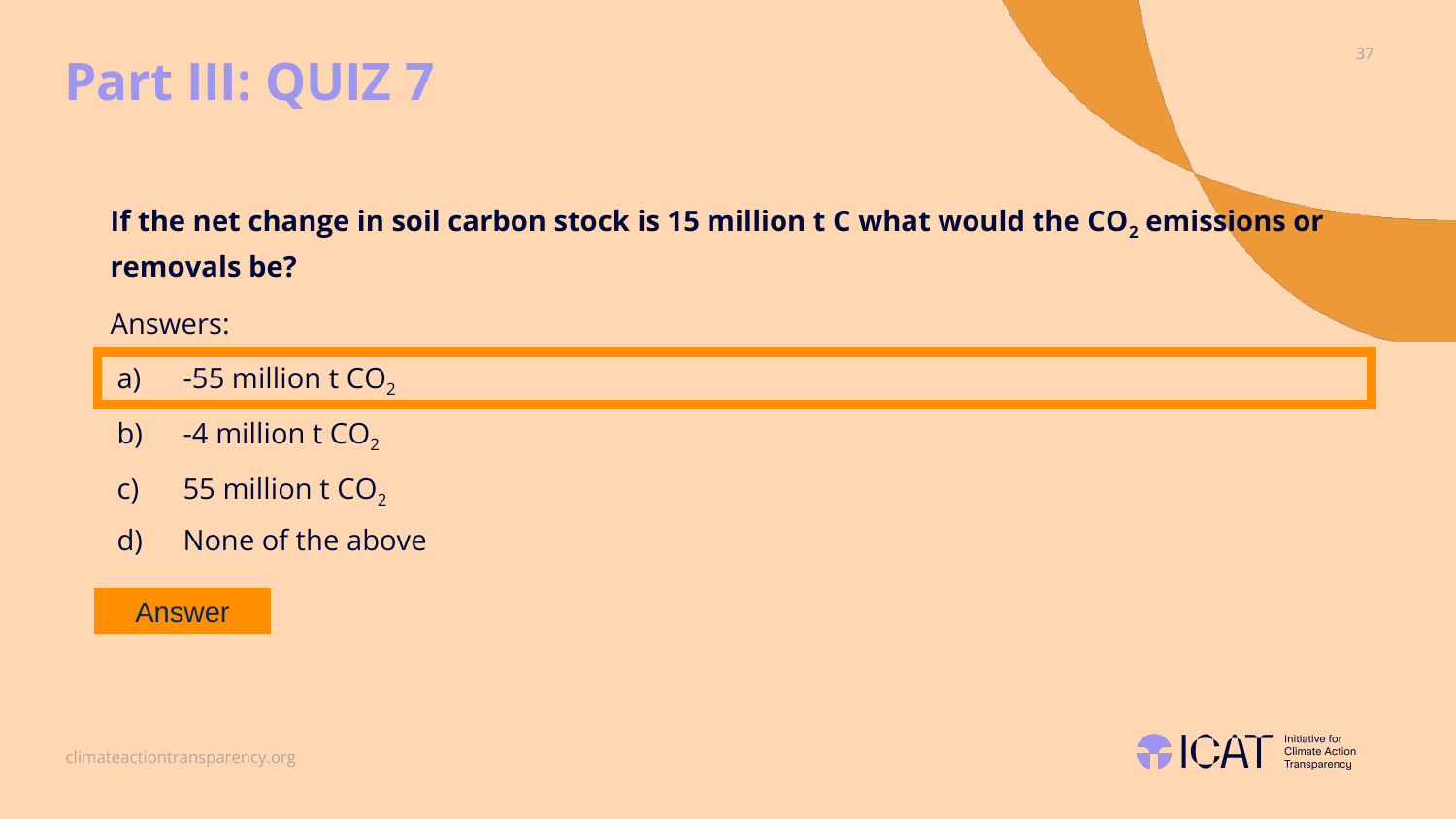

# Part III: QUIZ 7
If the net change in soil carbon stock is 15 million t C what would the CO2 emissions or removals be?
Answers:
-55 million t CO2
-4 million t CO2
55 million t CO2
None of the above

Answer